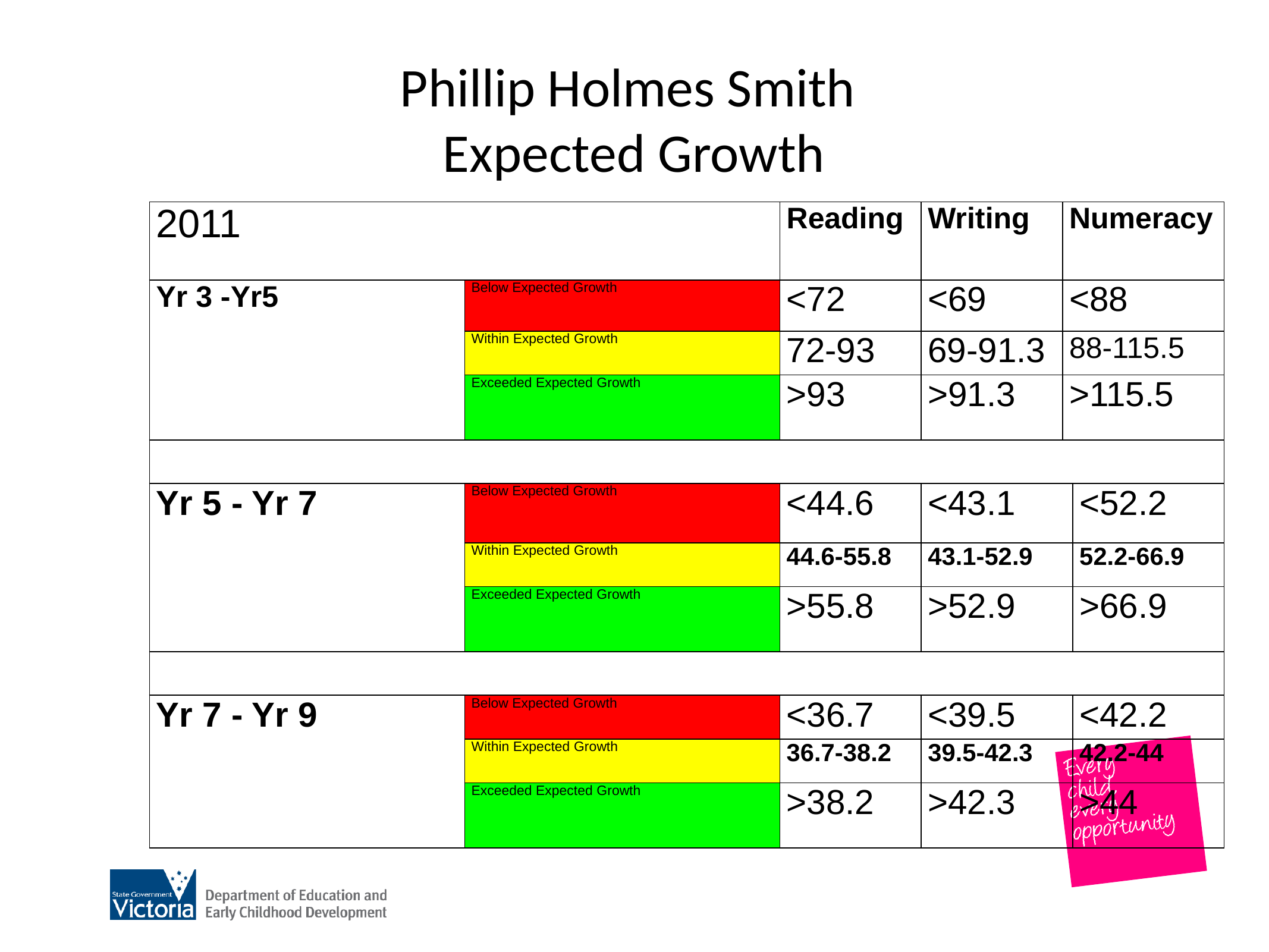

# Phillip Holmes Smith Expected Growth
| 2011 |  | Reading | Writing | Numeracy |  |
| --- | --- | --- | --- | --- | --- |
| Yr 3 -Yr5 | Below Expected Growth | <72 | <69 | <88 |  |
|  | Within Expected Growth | 72-93 | 69-91.3 | 88-115.5 |  |
|  | Exceeded Expected Growth | >93 | >91.3 | >115.5 |  |
|  |  |  |  |  |  |
| Yr 5 - Yr 7 | Below Expected Growth | <44.6 | <43.1 |  | <52.2 |
|  | Within Expected Growth | 44.6-55.8 | 43.1-52.9 |  | 52.2-66.9 |
|  | Exceeded Expected Growth | >55.8 | >52.9 |  | >66.9 |
|  |  |  |  |  |  |
| Yr 7 - Yr 9 | Below Expected Growth | <36.7 | <39.5 |  | <42.2 |
|  | Within Expected Growth | 36.7-38.2 | 39.5-42.3 |  | 42.2-44 |
|  | Exceeded Expected Growth | >38.2 | >42.3 |  | >44 |